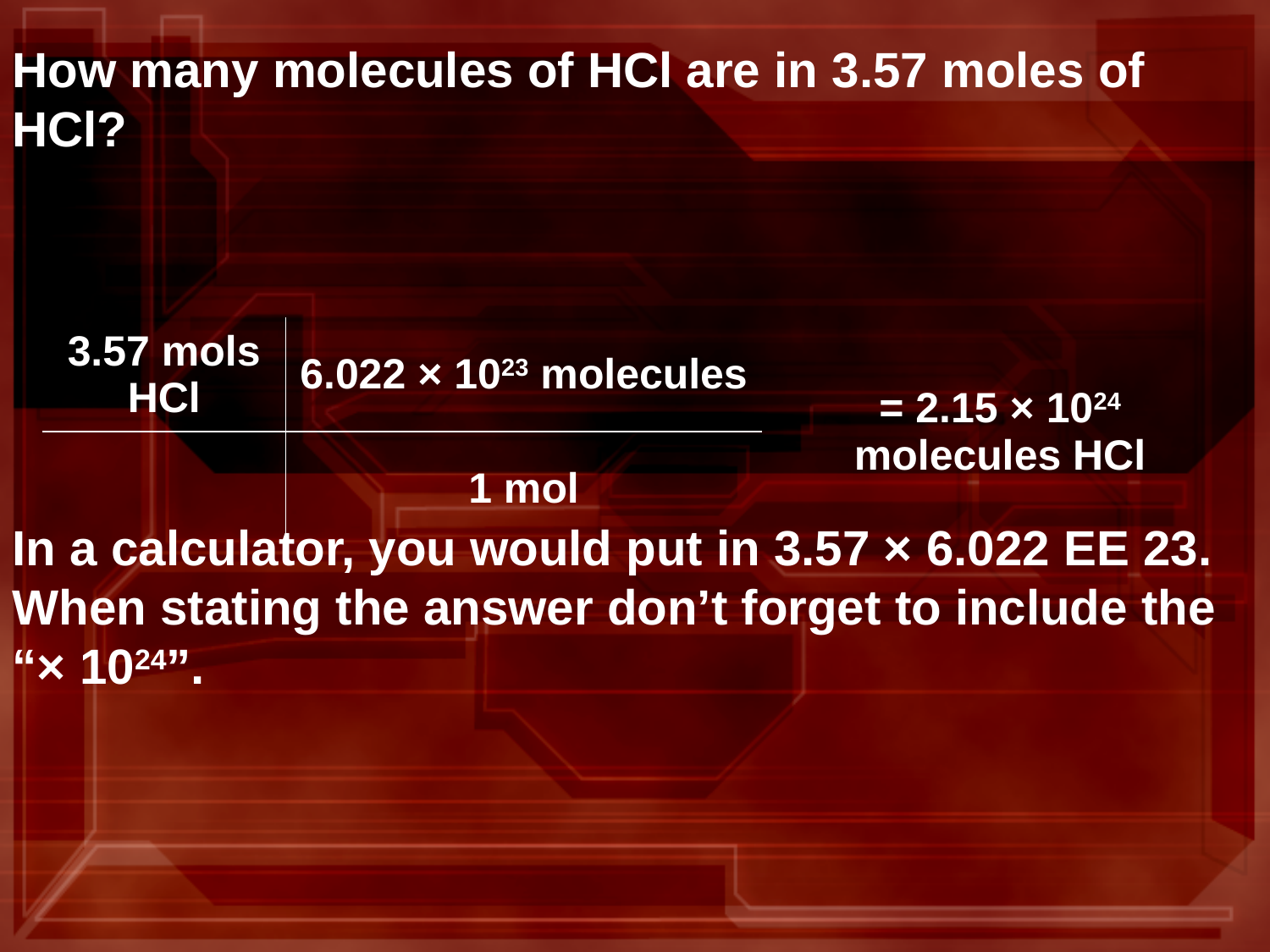

How many molecules of HCl are in 3.57 moles of HCl?

In a calculator, you would put in 3.57 × 6.022 EE 23.  When stating the answer don’t forget to include the “× 1024”.
| 3.57 mols HCl | 6.022 × 1023 molecules | = 2.15 × 1024 molecules HCl |
| --- | --- | --- |
|  | 1 mol |  |